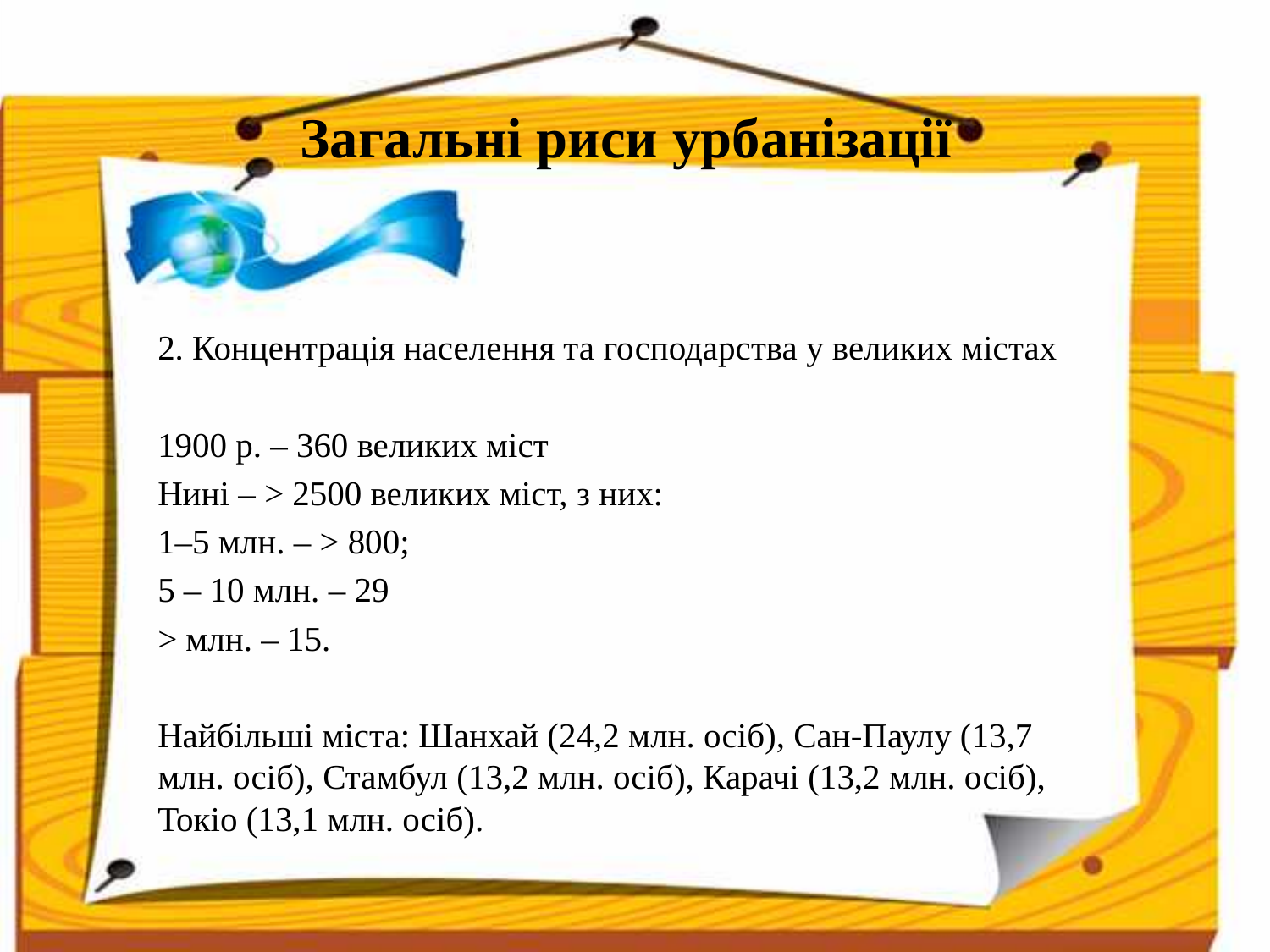

# Загальні риси урбанізації

2. Концентрація населення та господарства у великих містах

1900 р. – 360 великих міст
Нині – > 2500 великих міст, з них:
1–5 млн. – > 800;
5 – 10 млн. – 29
> млн. – 15.

Найбільші міста: Шанхай (24,2 млн. осіб), Сан-Паулу (13,7 млн. осіб), Стамбул (13,2 млн. осіб), Карачі (13,2 млн. осіб), Токіо (13,1 млн. осіб).